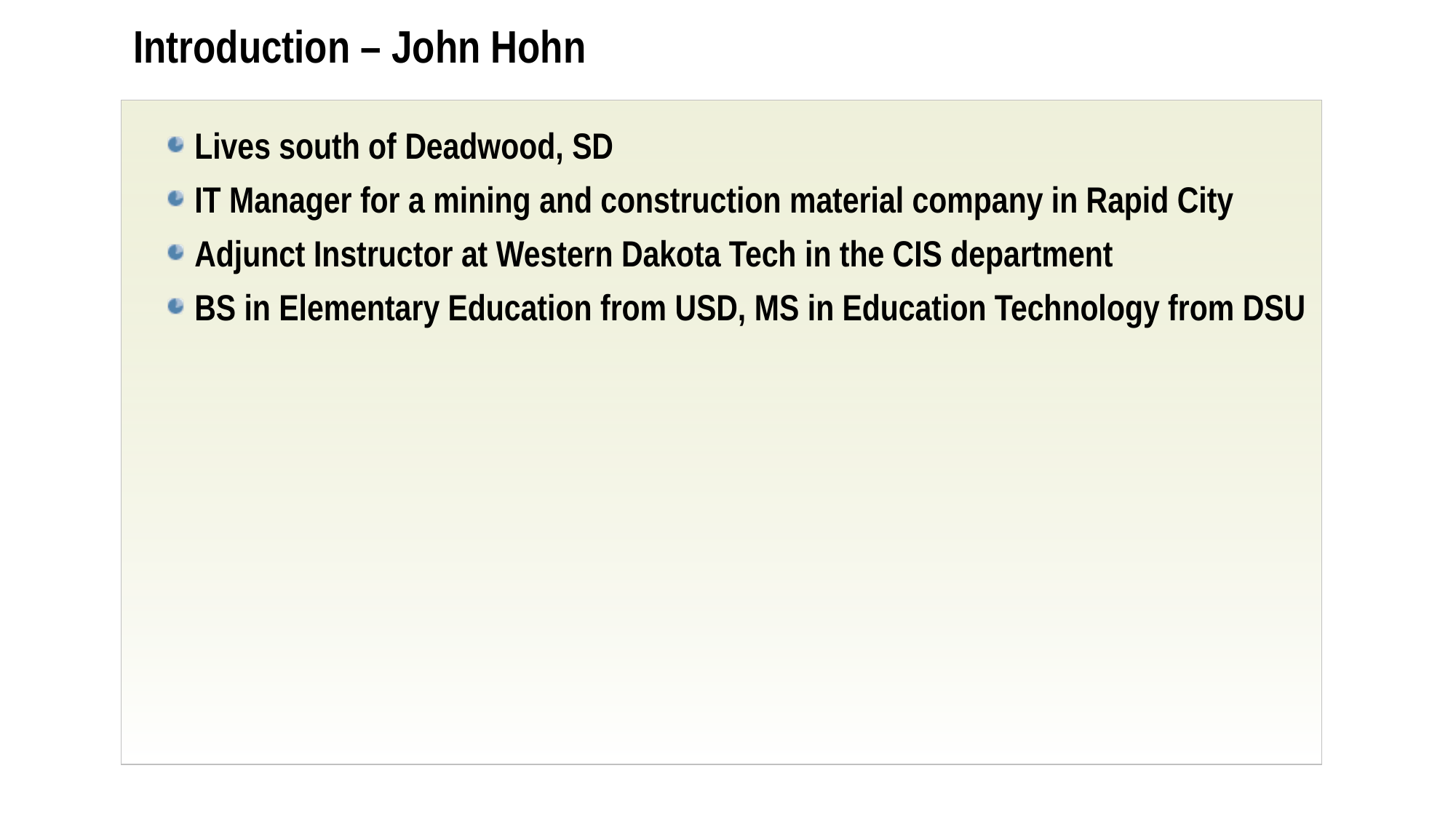

# Introduction – John Hohn
Lives south of Deadwood, SD
IT Manager for a mining and construction material company in Rapid City
Adjunct Instructor at Western Dakota Tech in the CIS department
BS in Elementary Education from USD, MS in Education Technology from DSU